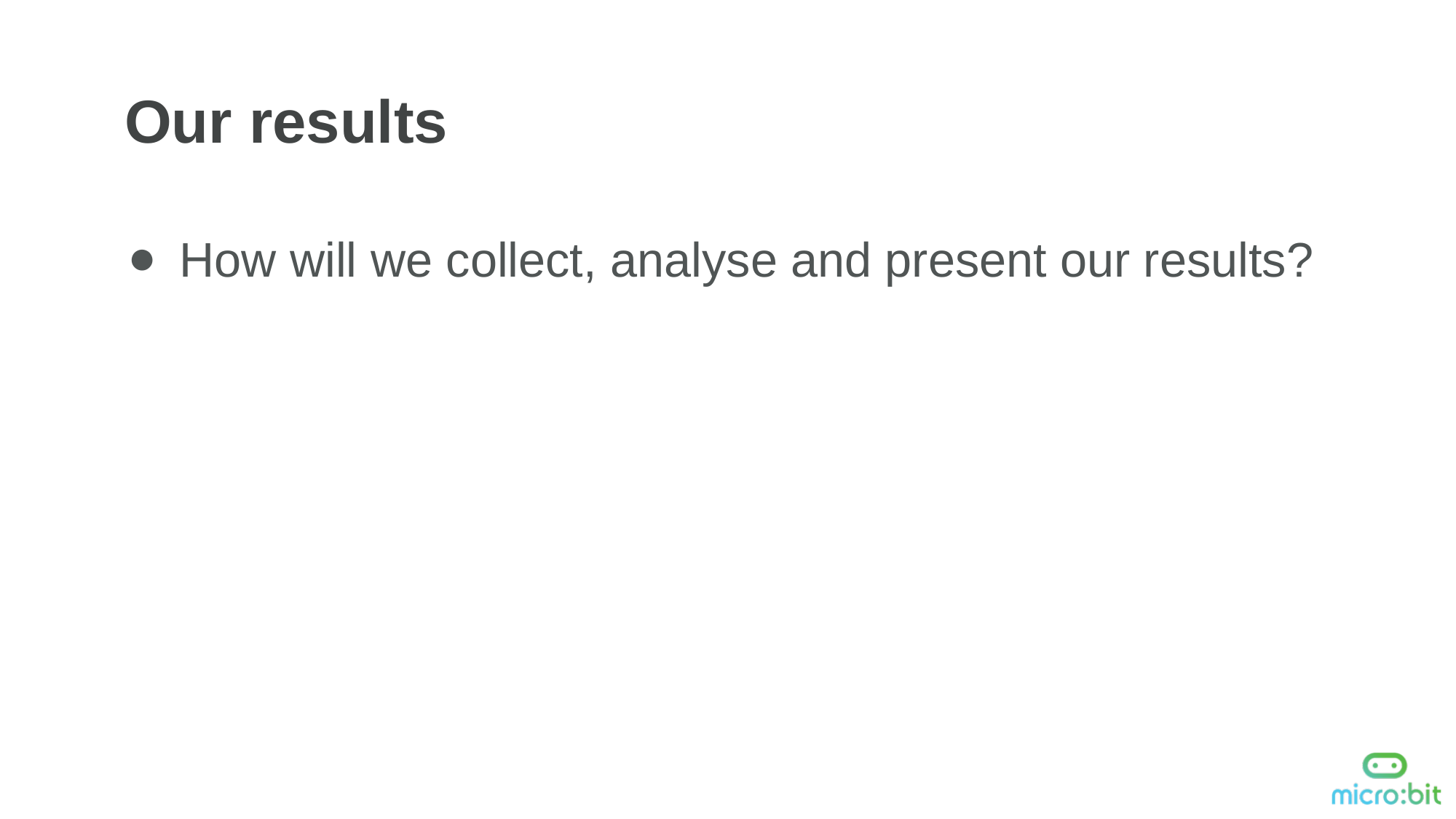

Our results

How will we collect, analyse and present our results?